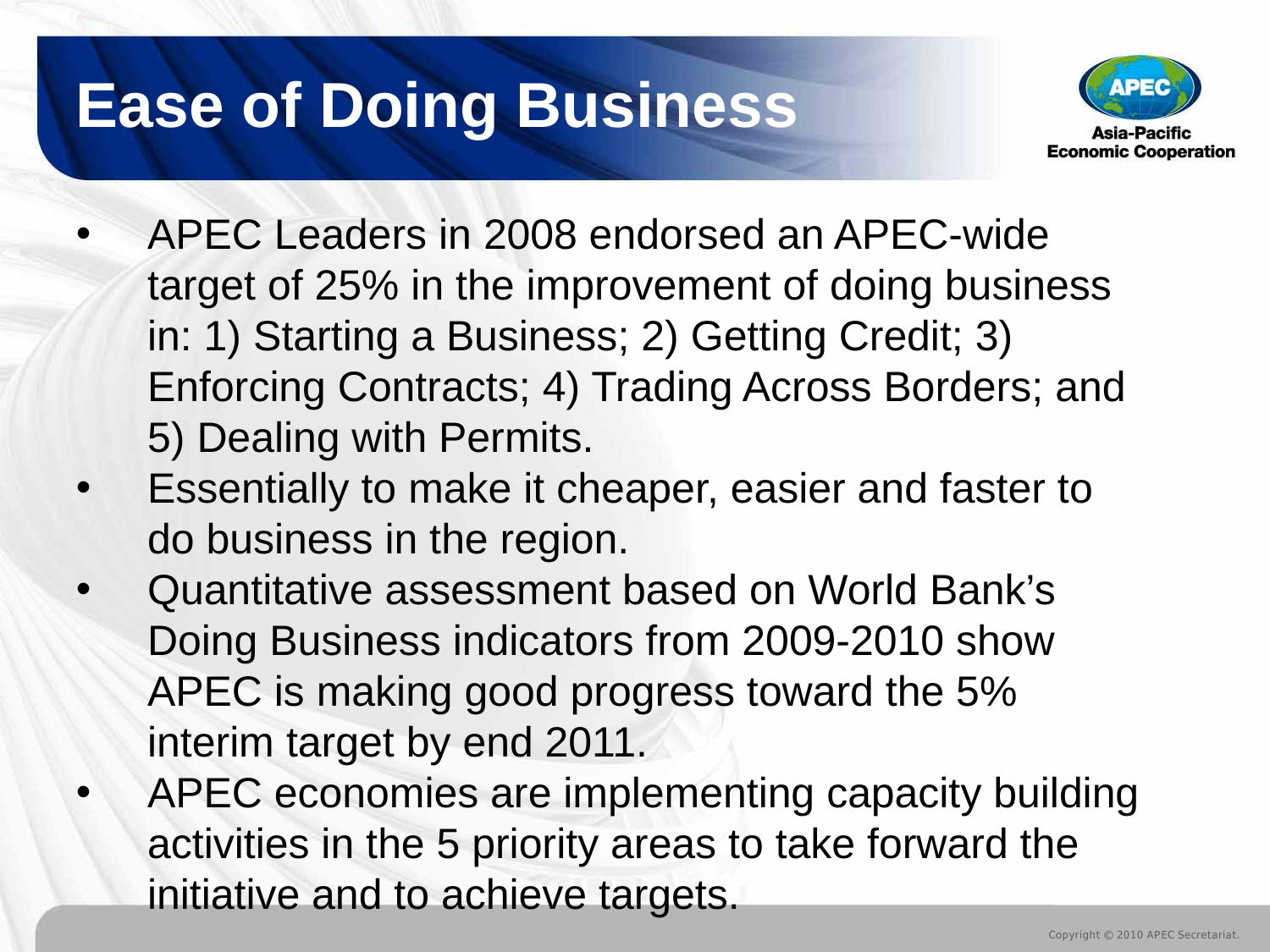

Ease of Doing Business
APEC Leaders in 2008 endorsed an APEC-wide target of 25% in the improvement of doing business in: 1) Starting a Business; 2) Getting Credit; 3) Enforcing Contracts; 4) Trading Across Borders; and 5) Dealing with Permits.
Essentially to make it cheaper, easier and faster to do business in the region.
Quantitative assessment based on World Bank’s Doing Business indicators from 2009-2010 show APEC is making good progress toward the 5% interim target by end 2011.
APEC economies are implementing capacity building activities in the 5 priority areas to take forward the initiative and to achieve targets.